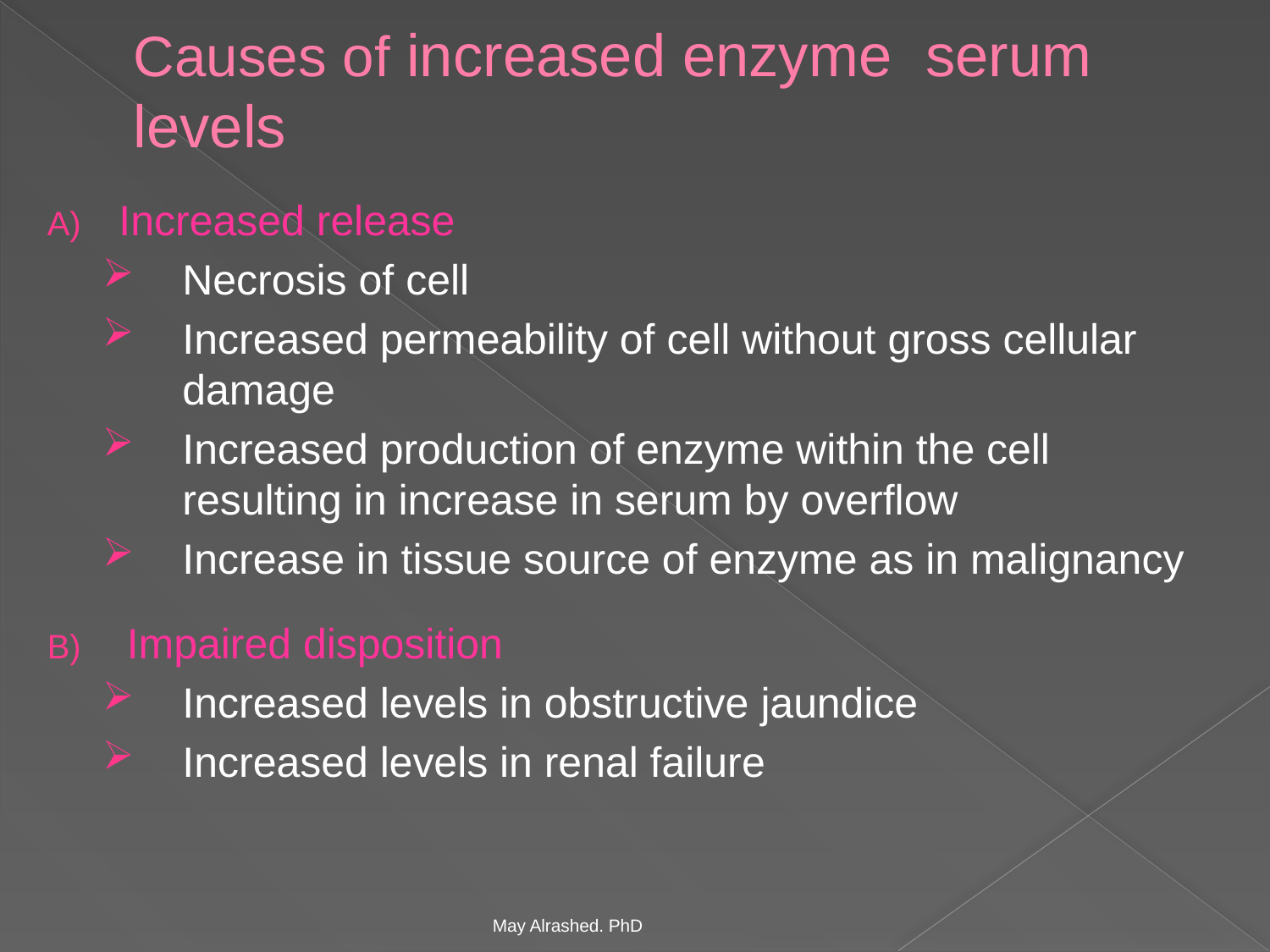

# Causes of increased enzyme  serum levels
Increased release
Necrosis of cell
Increased permeability of cell without gross cellular damage
Increased production of enzyme within the cell resulting in increase in serum by overflow
Increase in tissue source of enzyme as in malignancy
Impaired disposition
Increased levels in obstructive jaundice
Increased levels in renal failure

May Alrashed. PhD